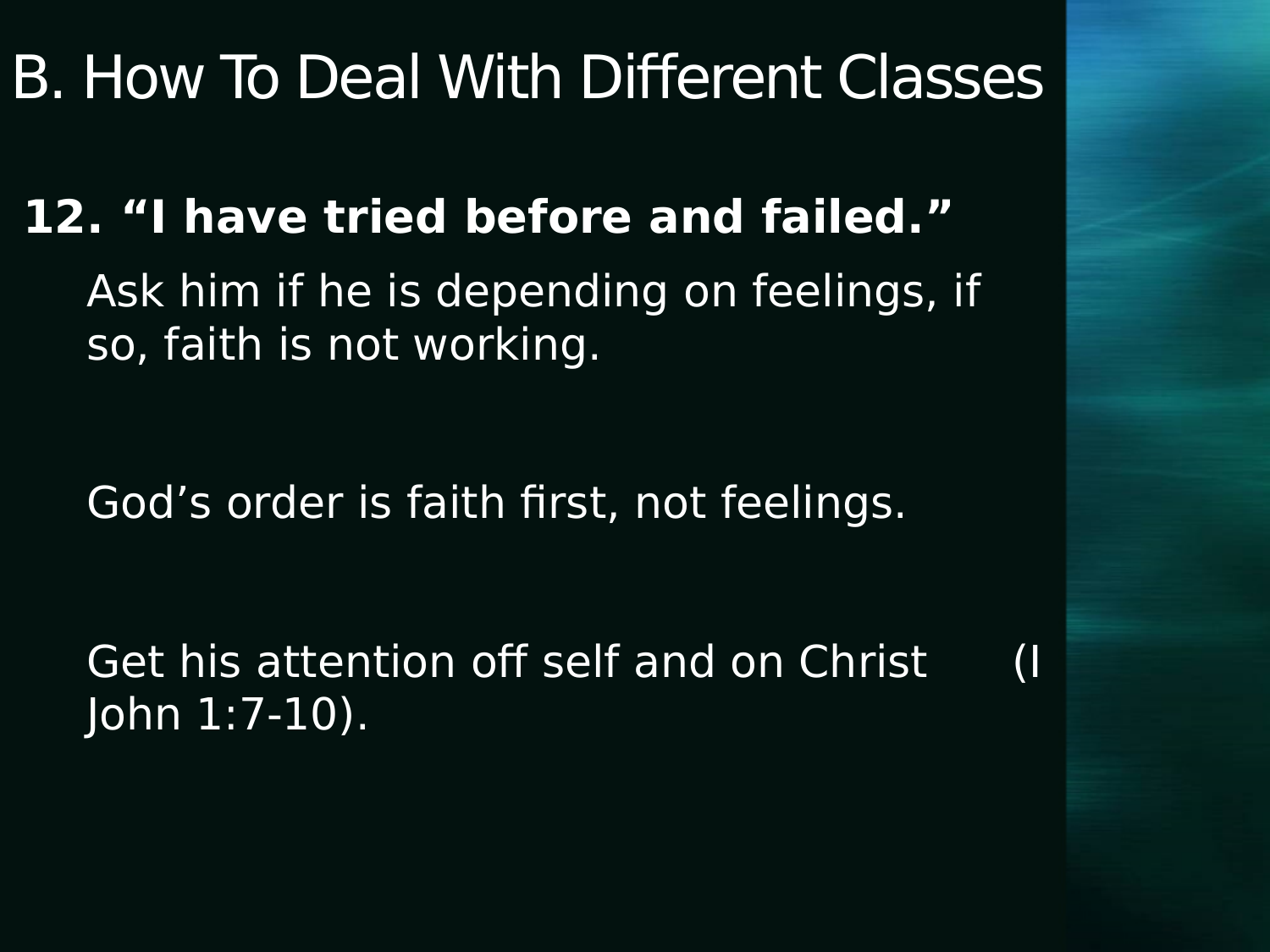

# B. How To Deal With Different Classes
12. “I have tried before and failed.”

Ask him if he is depending on feelings, if so, faith is not working.

God’s order is faith first, not feelings.

Get his attention off self and on Christ      (I John 1:7-10).